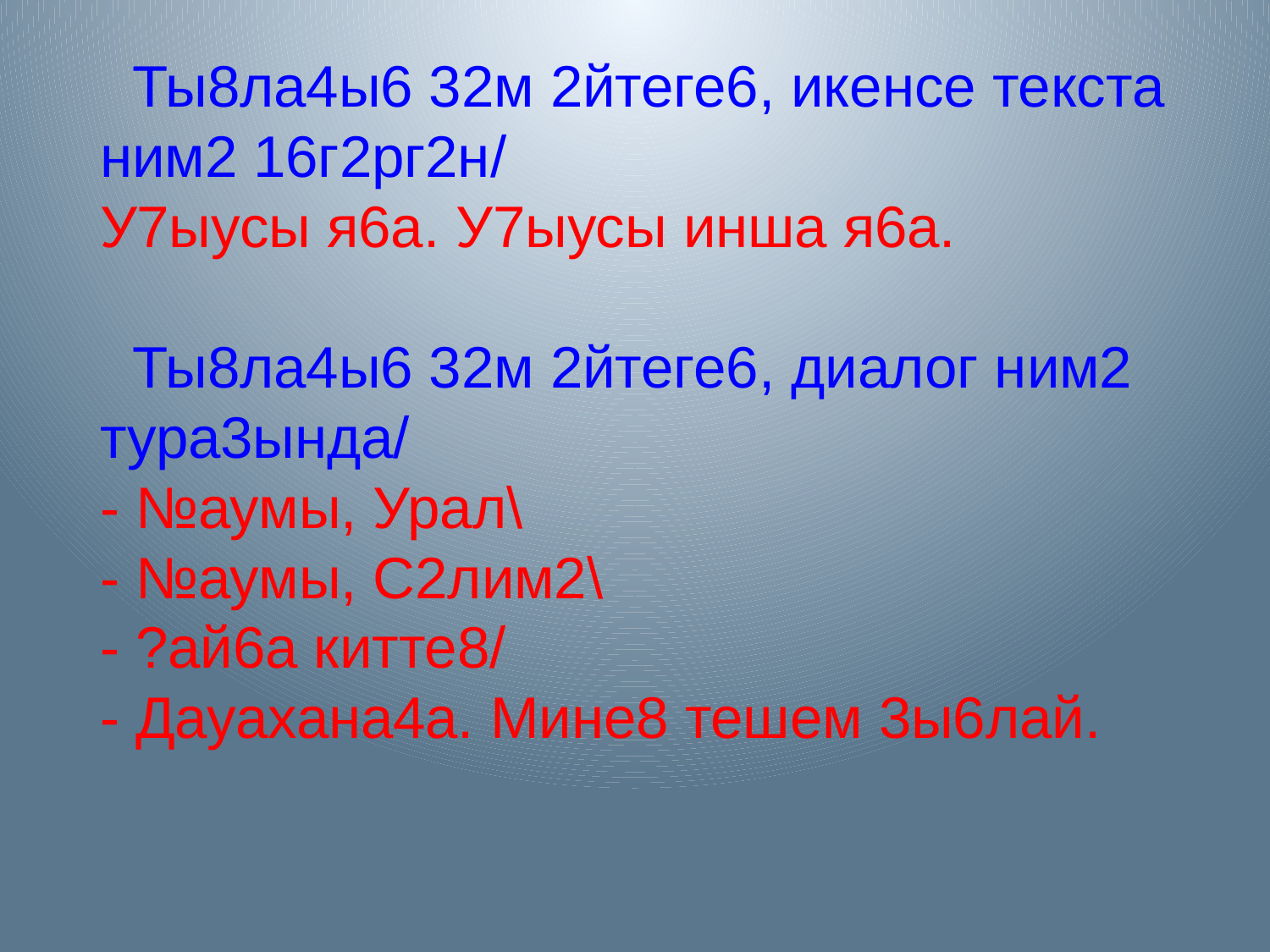

# Ты8ла4ы6 32м 2йтеге6, икенсе текста ним2 16г2рг2н/ У7ыусы я6а. У7ыусы инша я6а. Ты8ла4ы6 32м 2йтеге6, диалог ним2 тура3ында/ - №аумы, Урал\ - №аумы, С2лим2\ - ?ай6а китте8/ - Дауахана4а. Мине8 тешем 3ы6лай.